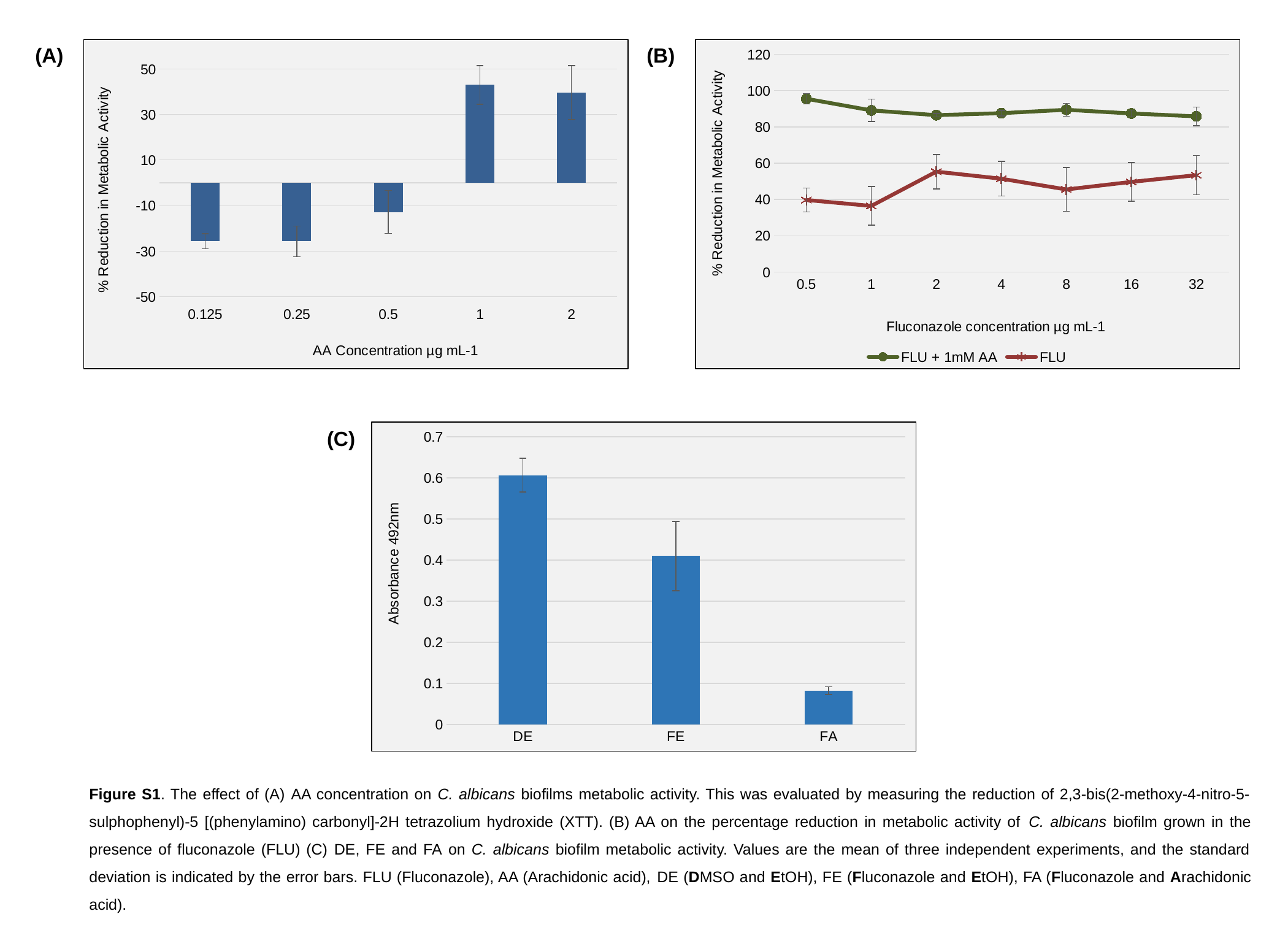

(A)
(B)

### Chart

| Category |  |
|---|---|
| 0.125 | -25.576448266719687 |
| 0.25 | -25.625745675084517 |
| 0.5 | -12.793713130509694 |
| 1 | 42.99653866245117 |
| 2 | 39.60024605016093 |

### Chart

| Category | FLU + 1mM AA | FLU |
|---|---|---|
| 0.5 | 95.49887471867967 | 39.74091651112405 |
| 1 | 89.09054277855178 | 36.443718078753584 |
| 2 | 86.45604395604396 | 55.32616686972231 |
| 4 | 87.55494505494505 | 51.45468608398701 |
| 8 | 89.4230769230769 | 45.52177546647781 |
| 16 | 87.3901098901099 | 49.67425324538923 |
| 32 | 85.7967032967033 | 53.403526566279155 |
(C)

### Chart

| Category |  |
|---|---|
| DE | 0.6066666666666666 |
| FE | 0.40983333333333327 |
| FA | 0.0825 |
Figure S1. The effect of (A) AA concentration on C. albicans biofilms metabolic activity. This was evaluated by measuring the reduction of 2,3-bis(2-methoxy-4-nitro-5-sulphophenyl)-5 [(phenylamino) carbonyl]-2H tetrazolium hydroxide (XTT). (B) AA on the percentage reduction in metabolic activity of C. albicans biofilm grown in the presence of fluconazole (FLU) (C) DE, FE and FA on C. albicans biofilm metabolic activity. Values are the mean of three independent experiments, and the standard deviation is indicated by the error bars. FLU (Fluconazole), AA (Arachidonic acid), DE (DMSO and EtOH), FE (Fluconazole and EtOH), FA (Fluconazole and Arachidonic acid).